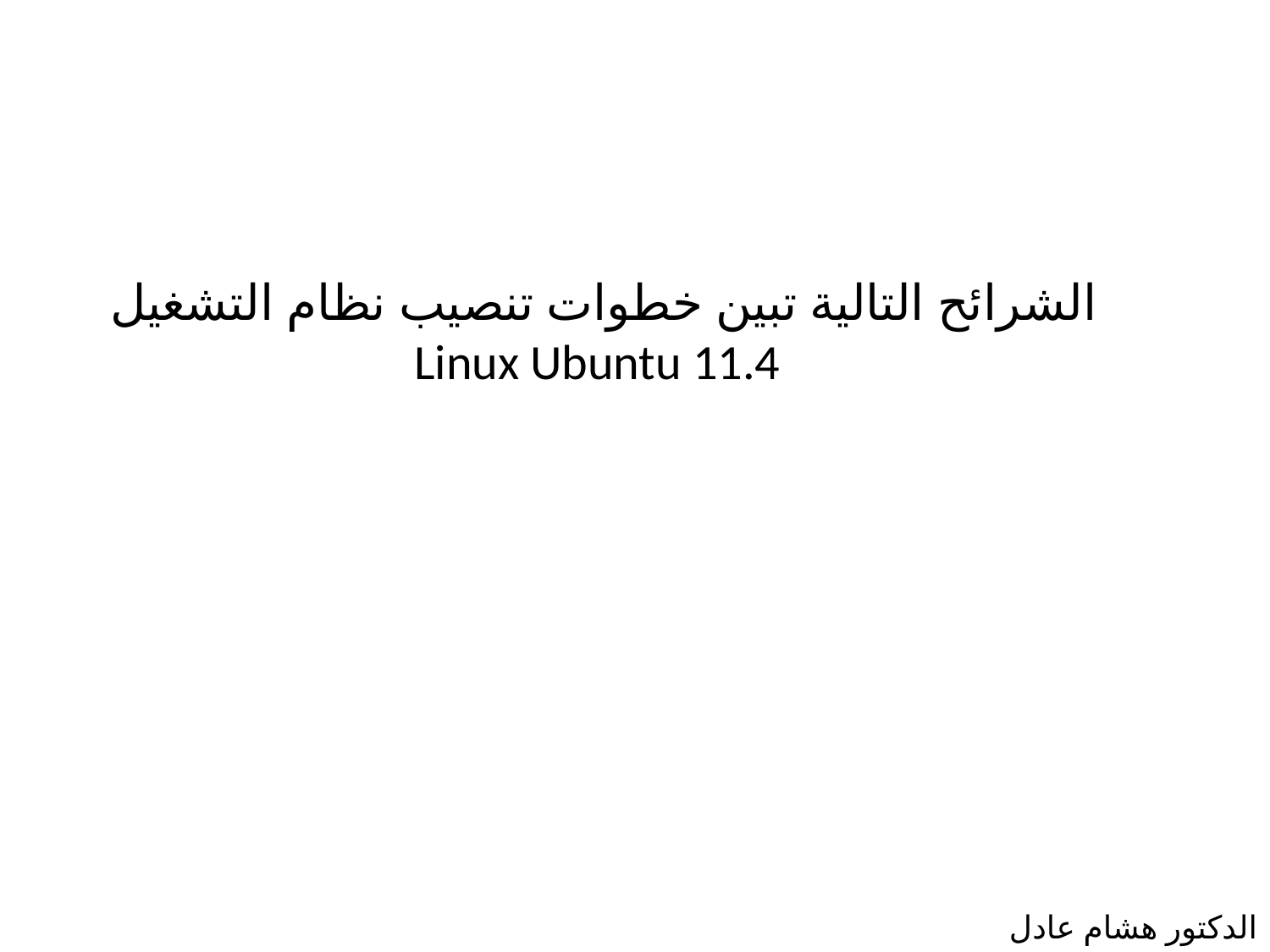

الشرائح التالية تبين خطوات تنصيب نظام التشغيل
Linux Ubuntu 11.4
الدكتور هشام عادل عبهري